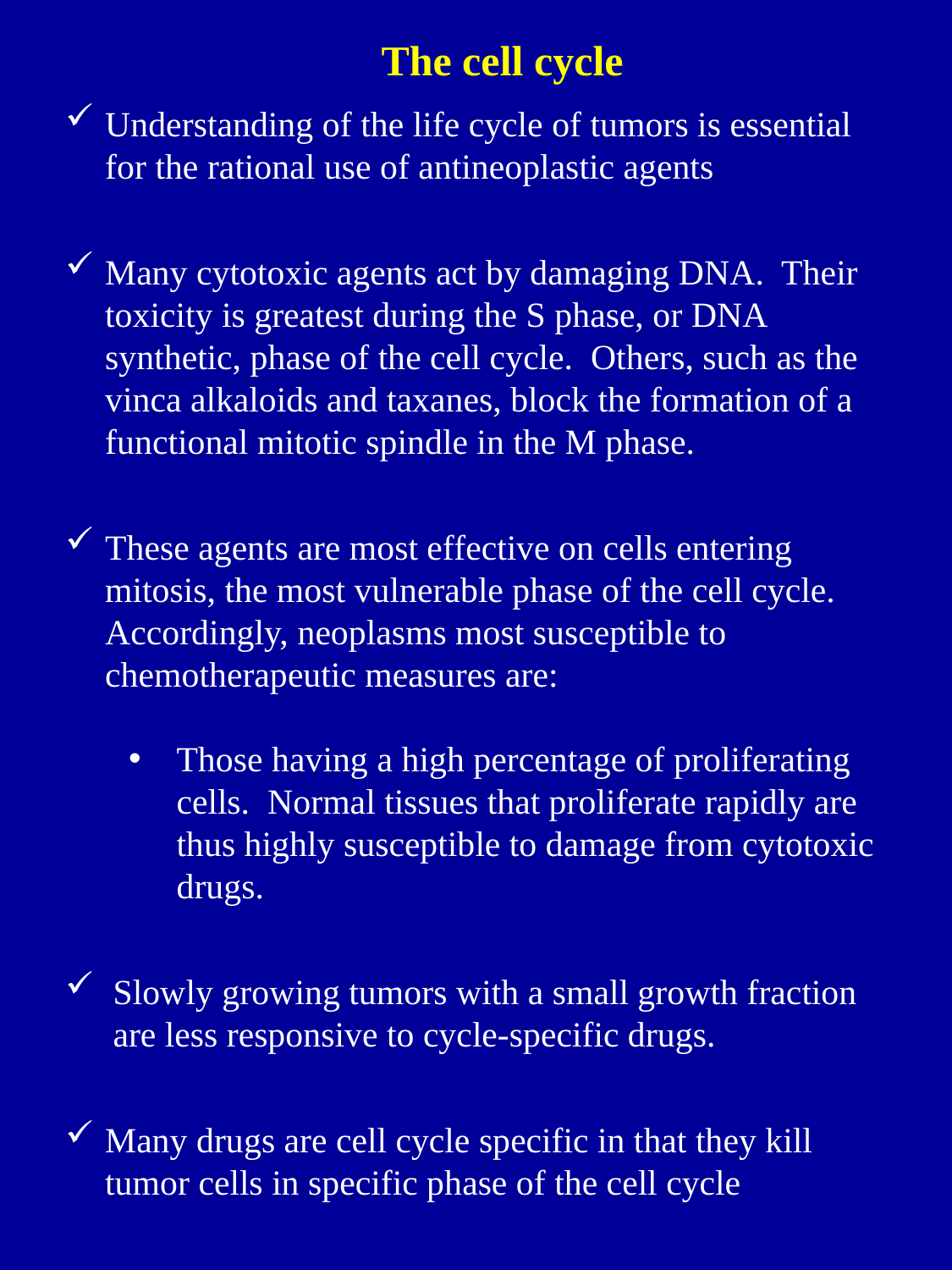

The cell cycle
Understanding of the life cycle of tumors is essential for the rational use of antineoplastic agents

Many cytotoxic agents act by damaging DNA.  Their toxicity is greatest during the S phase, or DNA synthetic, phase of the cell cycle.  Others, such as the vinca alkaloids and taxanes, block the formation of a functional mitotic spindle in the M phase.

These agents are most effective on cells entering mitosis, the most vulnerable phase of the cell cycle.  Accordingly, neoplasms most susceptible to chemotherapeutic measures are:

Those having a high percentage of proliferating cells.  Normal tissues that proliferate rapidly are thus highly susceptible to damage from cytotoxic drugs.

Slowly growing tumors with a small growth fraction are less responsive to cycle-specific drugs.

Many drugs are cell cycle specific in that they kill tumor cells in specific phase of the cell cycle